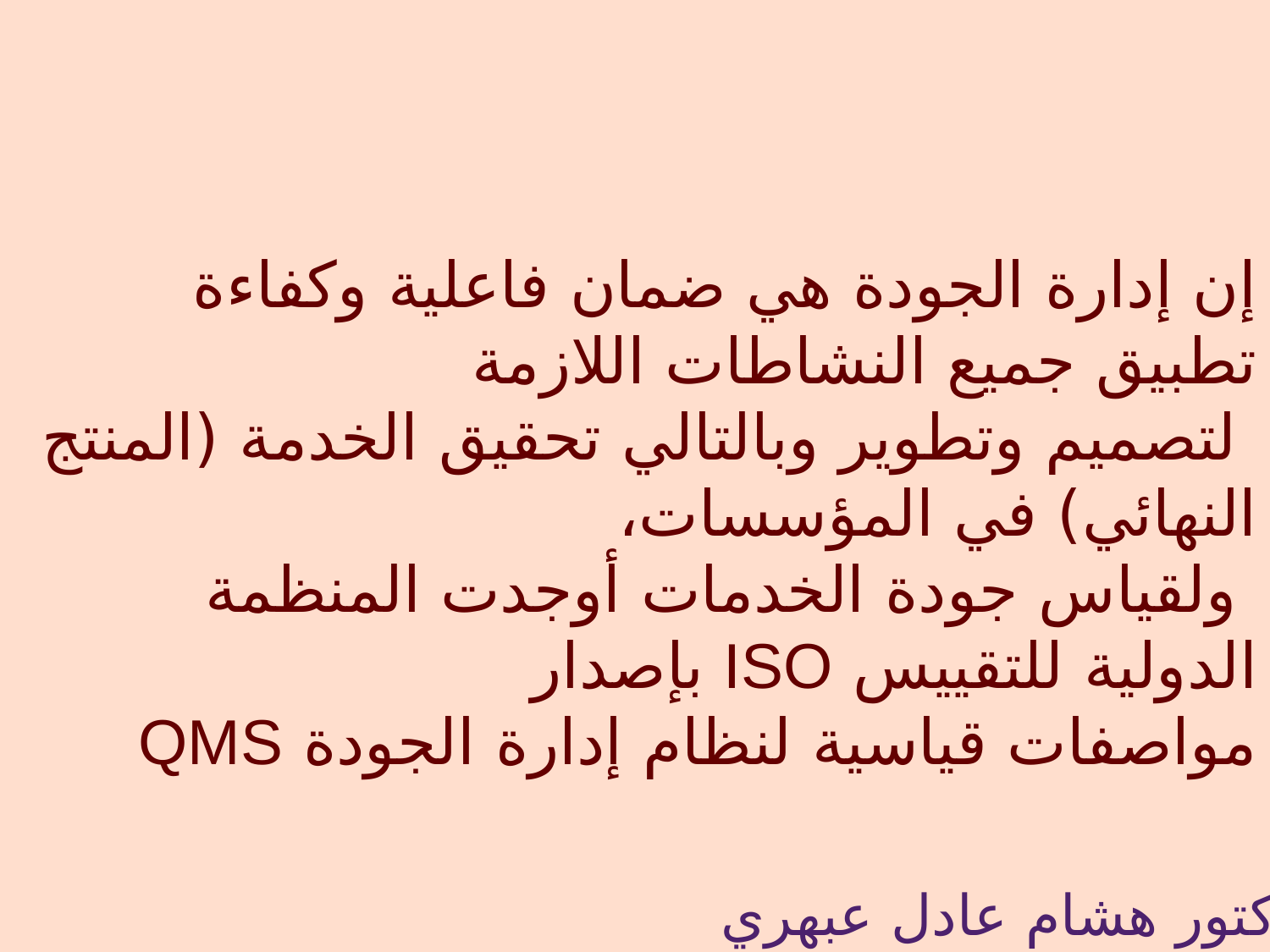

إن إدارة الجودة هي ضمان فاعلية وكفاءة تطبيق جميع النشاطات اللازمة
 لتصميم وتطوير وبالتالي تحقيق الخدمة (المنتج النهائي) في المؤسسات،
 ولقياس جودة الخدمات أوجدت المنظمة الدولية للتقييس ISO بإصدار
مواصفات قياسية لنظام إدارة الجودة QMS
الدكتور هشام عادل عبهري